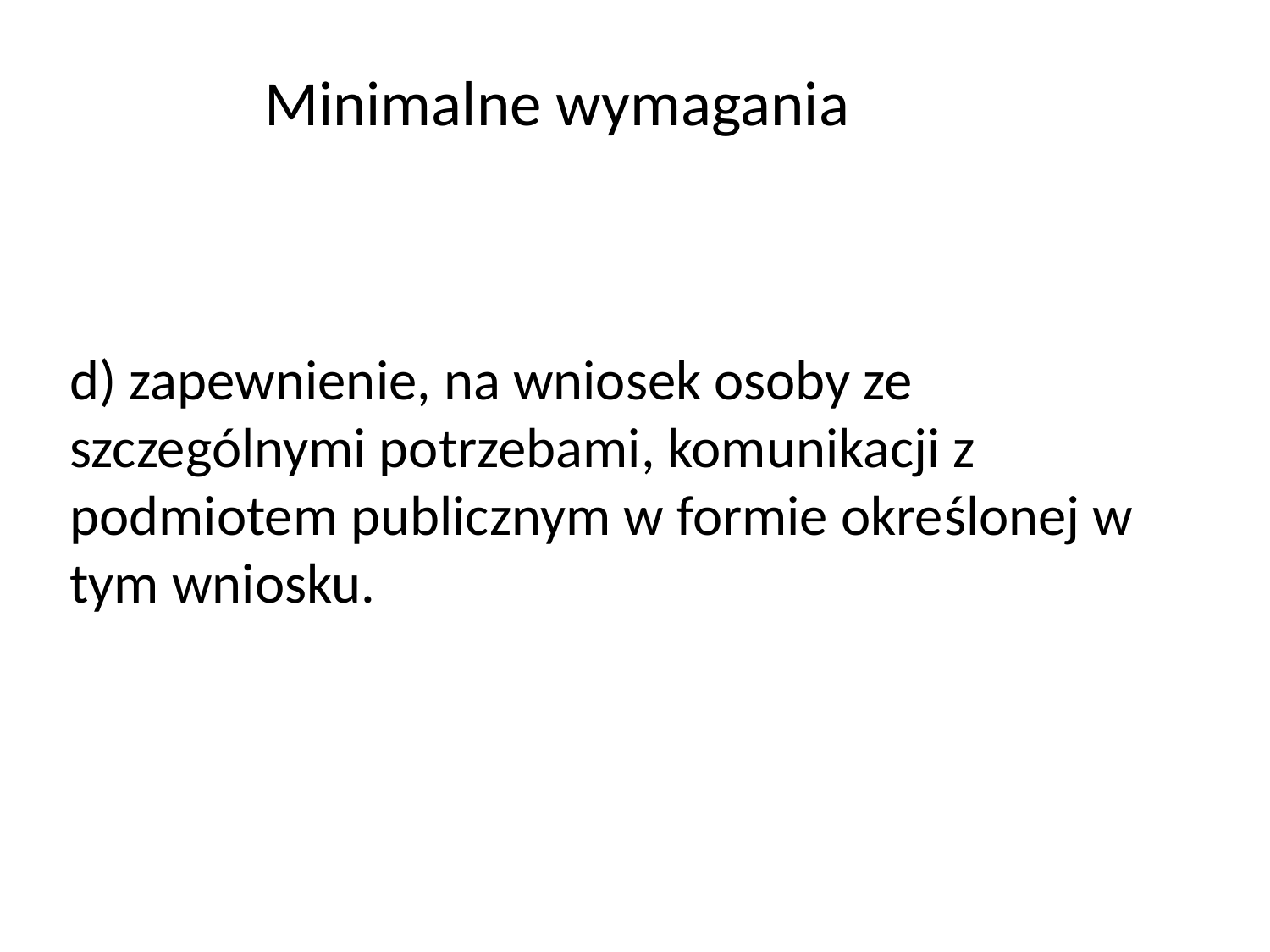

# Minimalne wymagania

d) zapewnienie, na wniosek osoby ze szczególnymi potrzebami, komunikacji z podmiotem publicznym w formie określonej w tym wniosku.